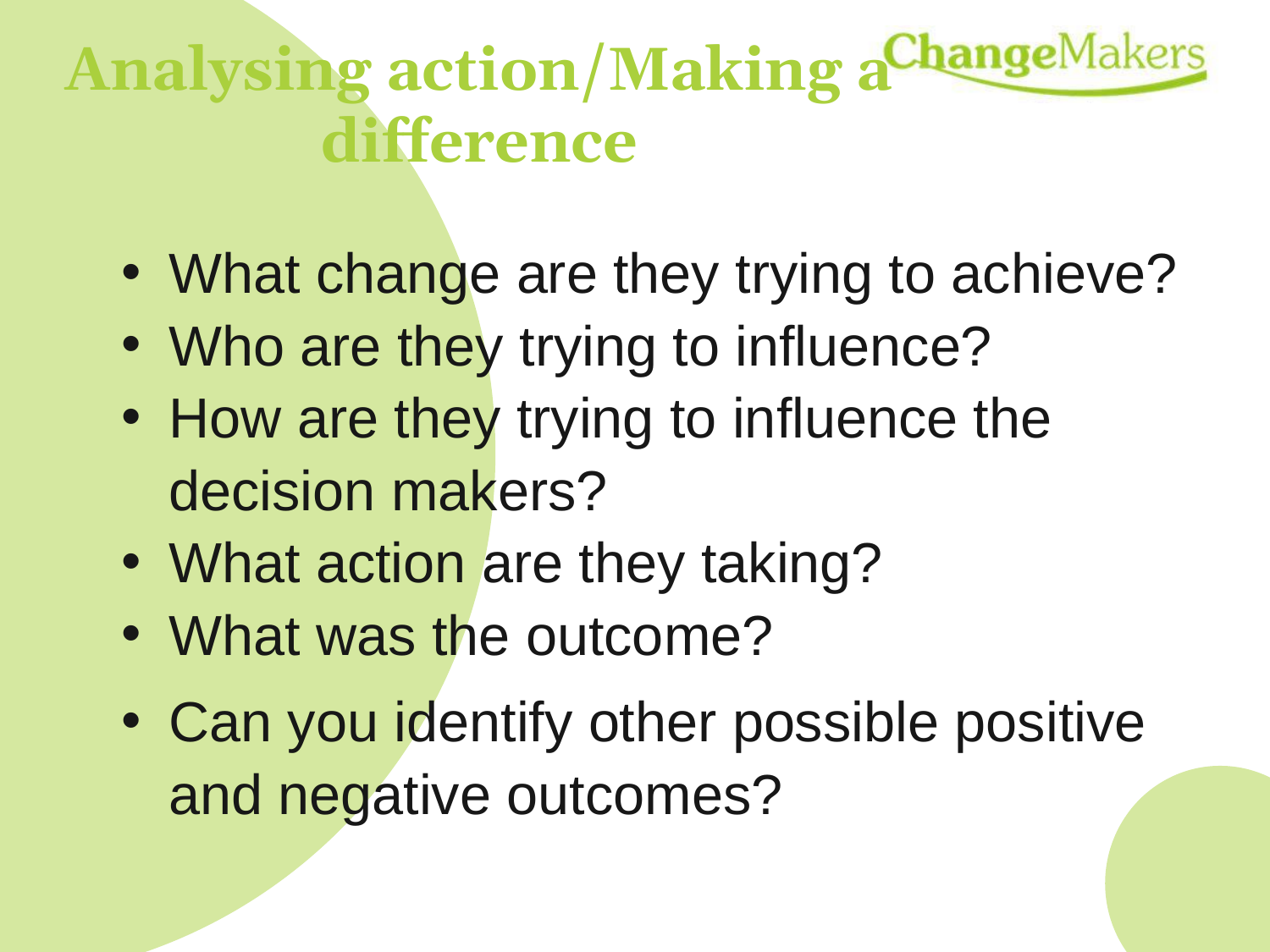

Analysing action/Making a difference
What change are they trying to achieve?
Who are they trying to influence?
How are they trying to influence the decision makers?
What action are they taking?
What was the outcome?
Can you identify other possible positive and negative outcomes?